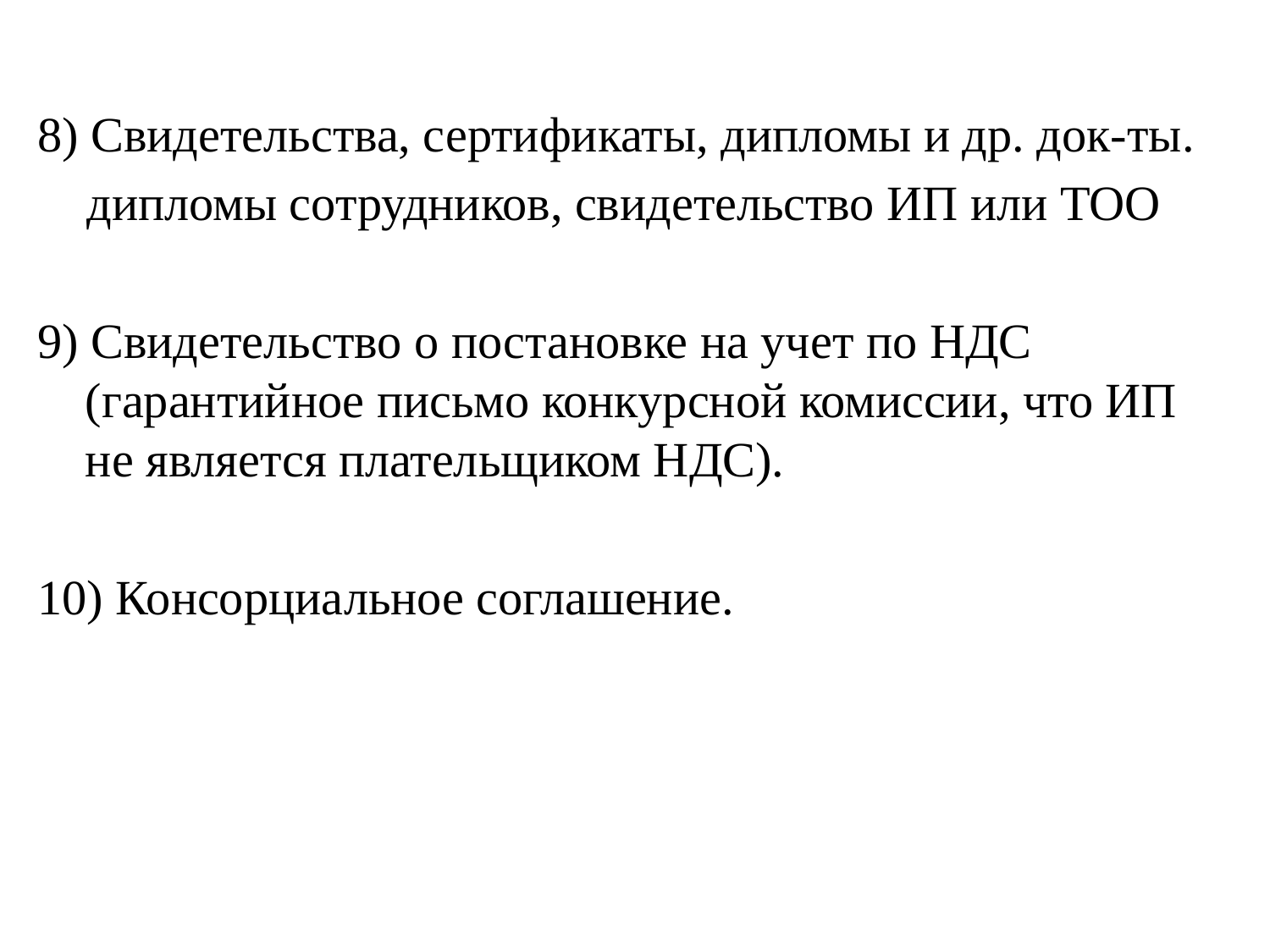

8) Свидетельства, сертификаты, дипломы и др. док-ты.
    дипломы сотрудников, свидетельство ИП или ТОО

9) Свидетельство о постановке на учет по НДС (гарантийное письмо конкурсной комиссии, что ИП не является плательщиком НДС).

10) Консорциальное соглашение.